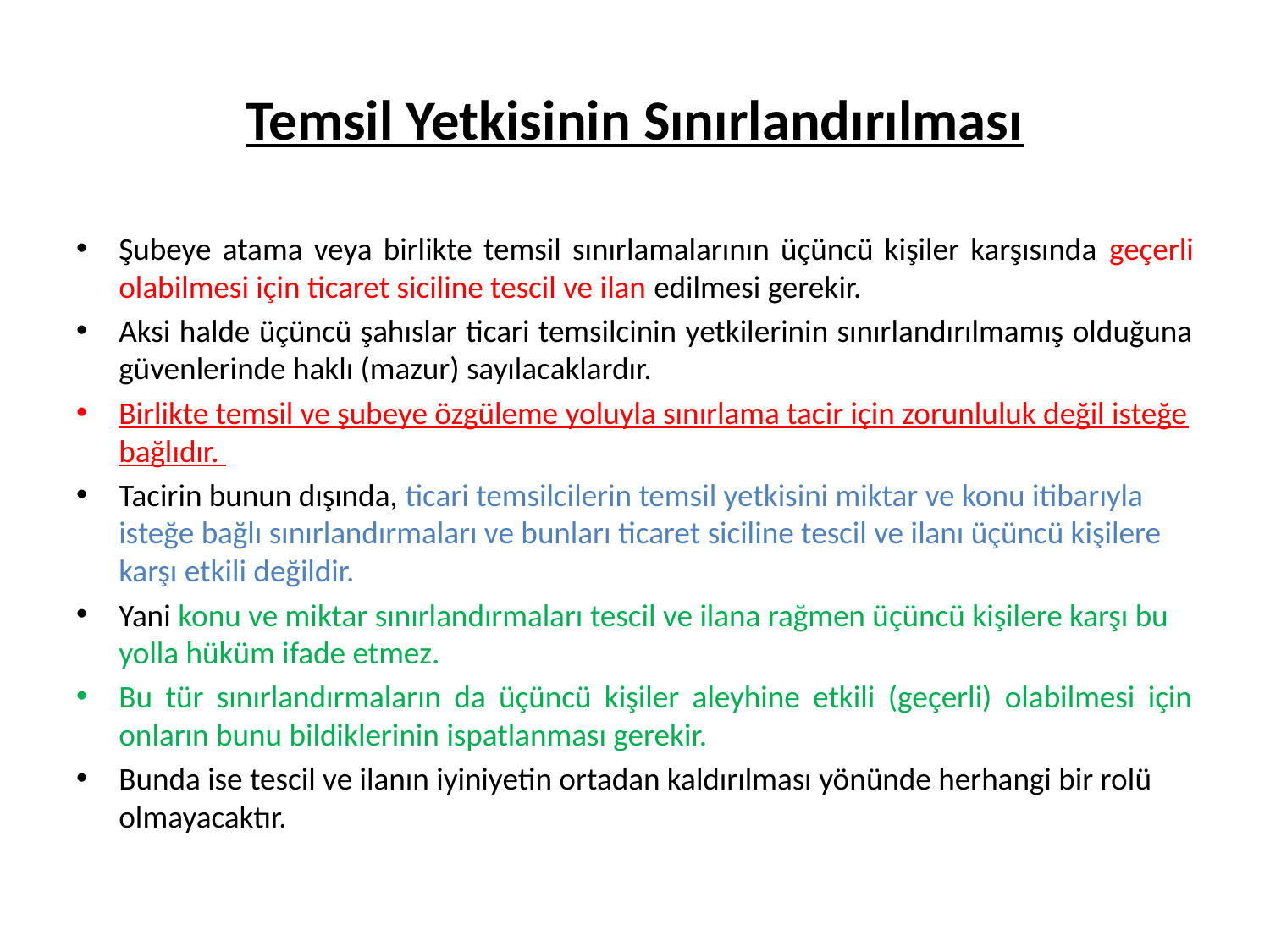

# Temsil Yetkisinin Sınırlandırılması
Şubeye atama veya birlikte temsil sınırlamalarının üçüncü kişiler karşısında geçerli olabilmesi için ticaret siciline tescil ve ilan edilmesi gerekir.
Aksi halde üçüncü şahıslar ticari temsilcinin yetkilerinin sınırlandırılmamış olduğuna güvenlerinde haklı (mazur) sayılacaklardır.
Birlikte temsil ve şubeye özgüleme yoluyla sınırlama tacir için zorunluluk değil isteğe bağlıdır.
Tacirin bunun dışında, ticari temsilcilerin temsil yetkisini miktar ve konu itibarıyla isteğe bağlı sınırlandırmaları ve bunları ticaret siciline tescil ve ilanı üçüncü kişilere karşı etkili değildir.
Yani konu ve miktar sınırlandırmaları tescil ve ilana rağmen üçüncü kişilere karşı bu yolla hüküm ifade etmez.
Bu tür sınırlandırmaların da üçüncü kişiler aleyhine etkili (geçerli) olabilmesi için onların bunu bildiklerinin ispatlanması gerekir.
Bunda ise tescil ve ilanın iyiniyetin ortadan kaldırılması yönünde herhangi bir rolü olmayacaktır.